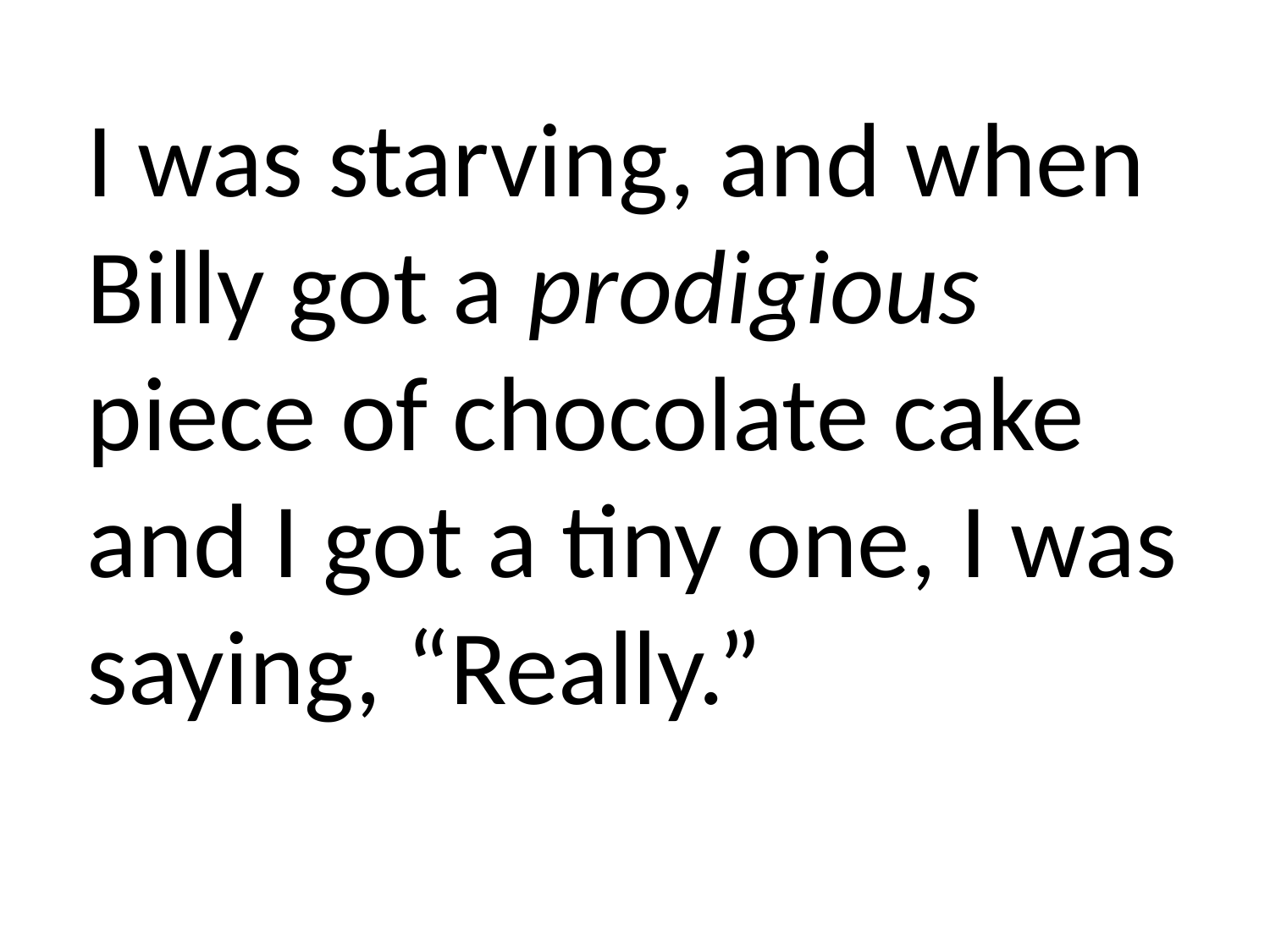

I was starving, and when Billy got a prodigious piece of chocolate cake and I got a tiny one, I was saying, “Really.”